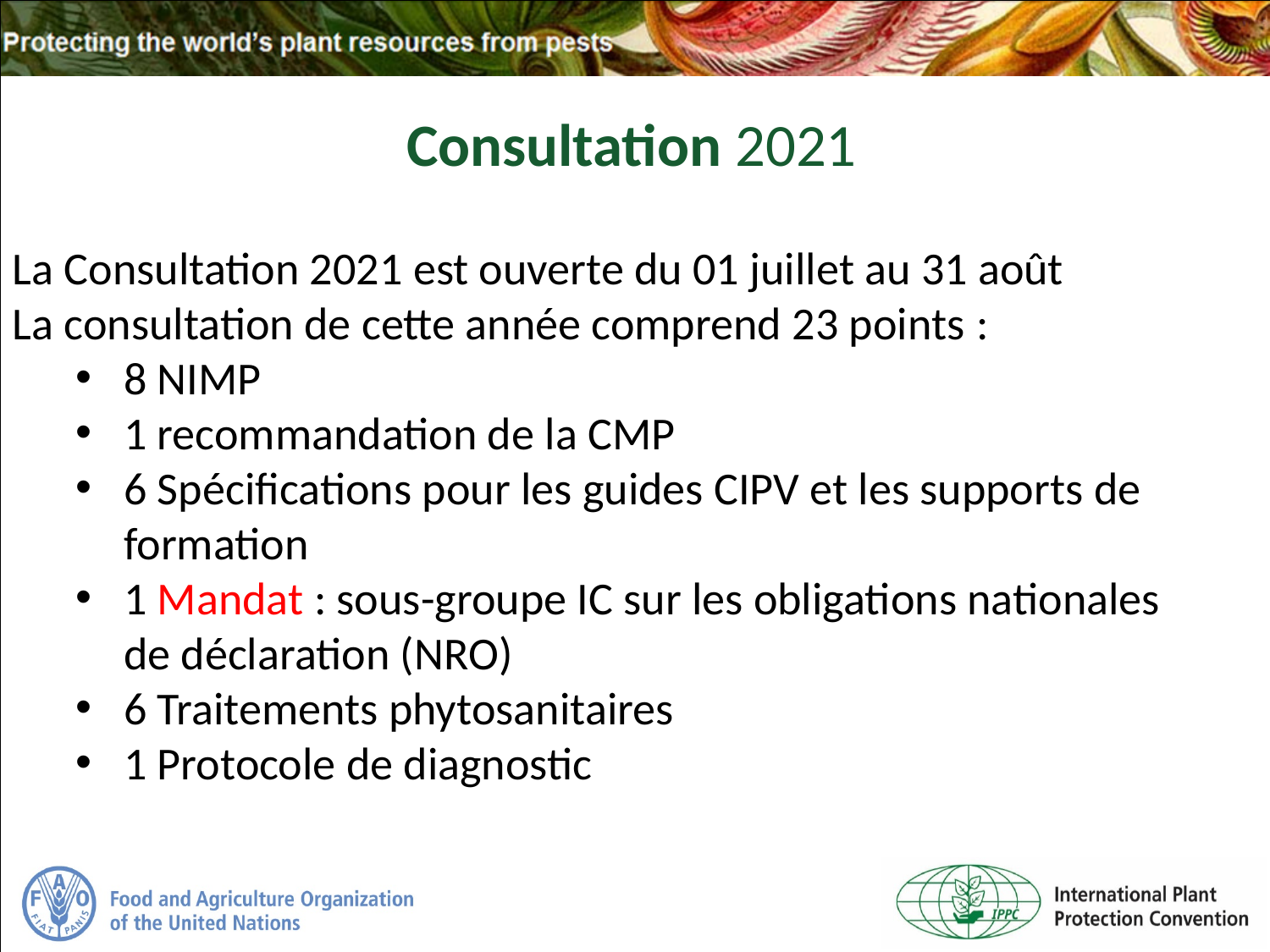

Consultation 2021

La Consultation 2021 est ouverte du 01 juillet au 31 août
La consultation de cette année comprend 23 points :
8 NIMP
1 recommandation de la CMP
6 Spécifications pour les guides CIPV et les supports de formation
1 Mandat : sous-groupe IC sur les obligations nationales de déclaration (NRO)
6 Traitements phytosanitaires
1 Protocole de diagnostic